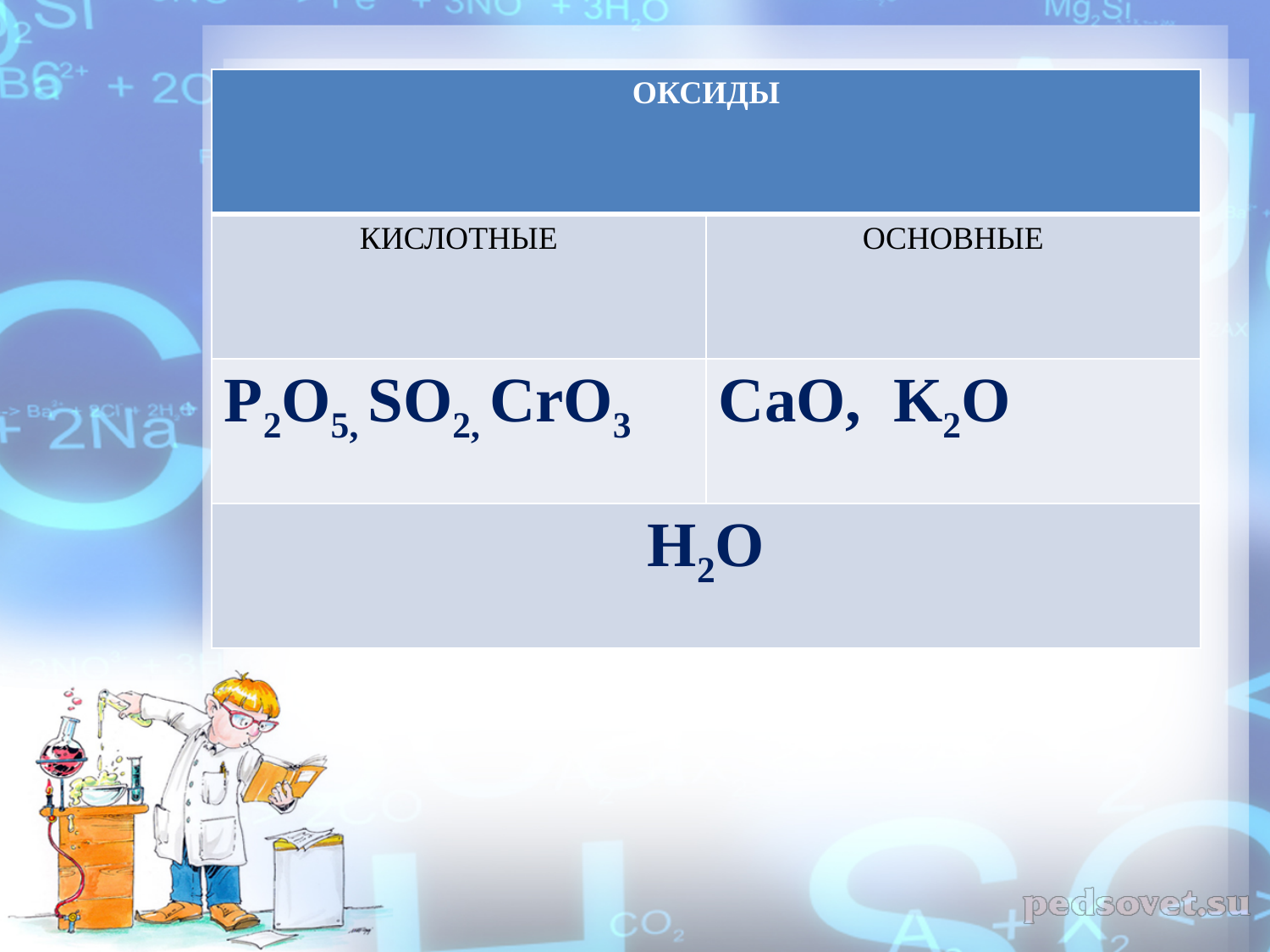

#
| ОКСИДЫ |  |
| --- | --- |
| КИСЛОТНЫЕ | ОСНОВНЫЕ |
| P2O5, SO2, CrO3 | CaО, K2O |
| Н2O |  |